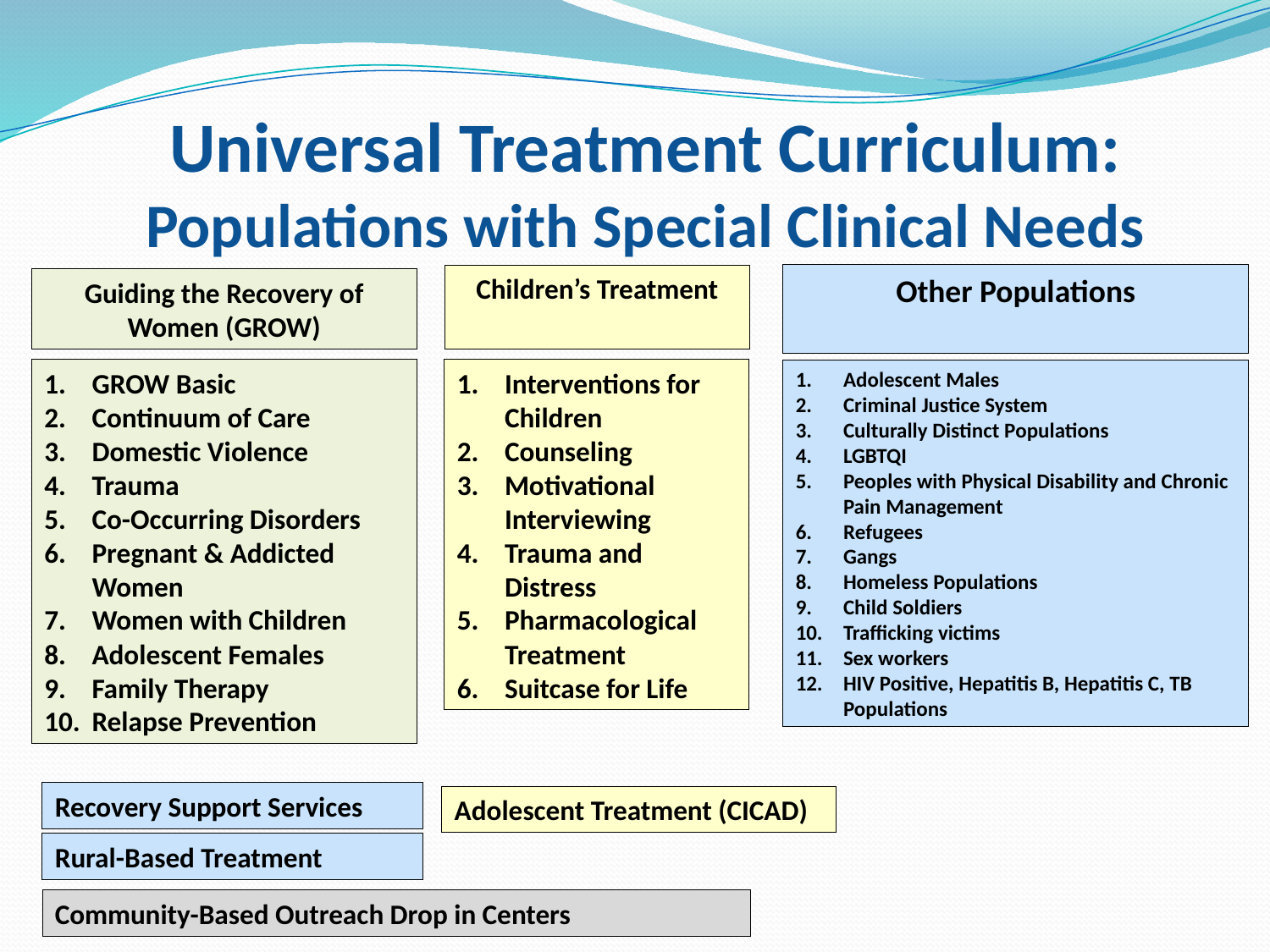

Universal Treatment Curriculum:
Populations with Special Clinical Needs
Other Populations

Children’s Treatment

Guiding the Recovery of Women (GROW)
GROW Basic
Continuum of Care
Domestic Violence
Trauma
Co-Occurring Disorders
Pregnant & Addicted Women
Women with Children
Adolescent Females
Family Therapy
Relapse Prevention
Interventions for Children
Counseling
Motivational Interviewing
Trauma and Distress
Pharmacological Treatment
Suitcase for Life
Adolescent Males
Criminal Justice System
Culturally Distinct Populations
LGBTQI
Peoples with Physical Disability and Chronic Pain Management
Refugees
Gangs
Homeless Populations
Child Soldiers
Trafficking victims
Sex workers
HIV Positive, Hepatitis B, Hepatitis C, TB Populations

Recovery Support Services
Adolescent Treatment (CICAD)
Rural-Based Treatment
Community-Based Outreach Drop in Centers